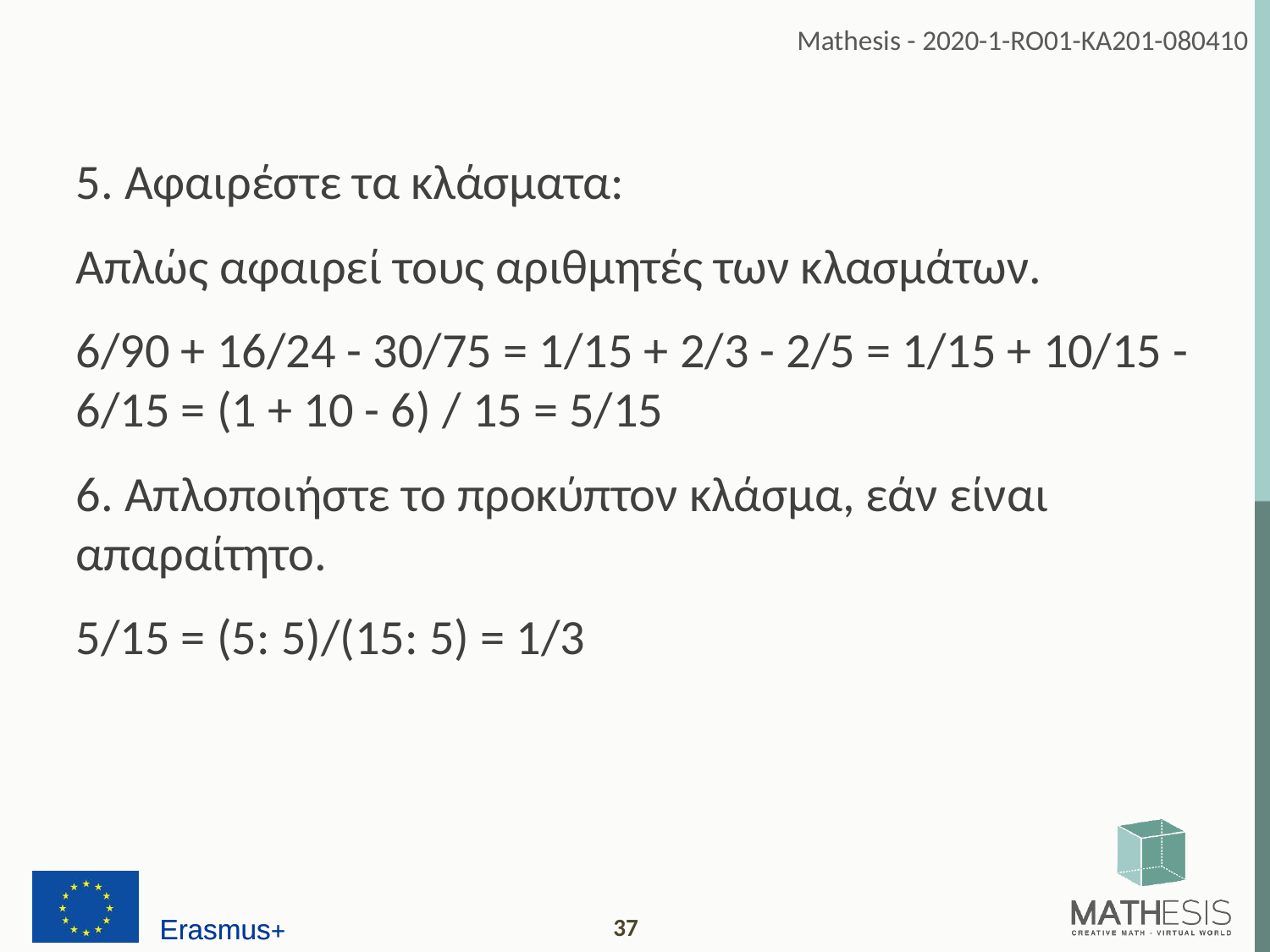

5. Αφαιρέστε τα κλάσματα:
Απλώς αφαιρεί τους αριθμητές των κλασμάτων.
6/90 + 16/24 - 30/75 = 1/15 + 2/3 - 2/5 = 1/15 + 10/15 - 6/15 = (1 + 10 - 6) / 15 = 5/15
6. Απλοποιήστε το προκύπτον κλάσμα, εάν είναι απαραίτητο.
5/15 = (5: 5)/(15: 5) = 1/3